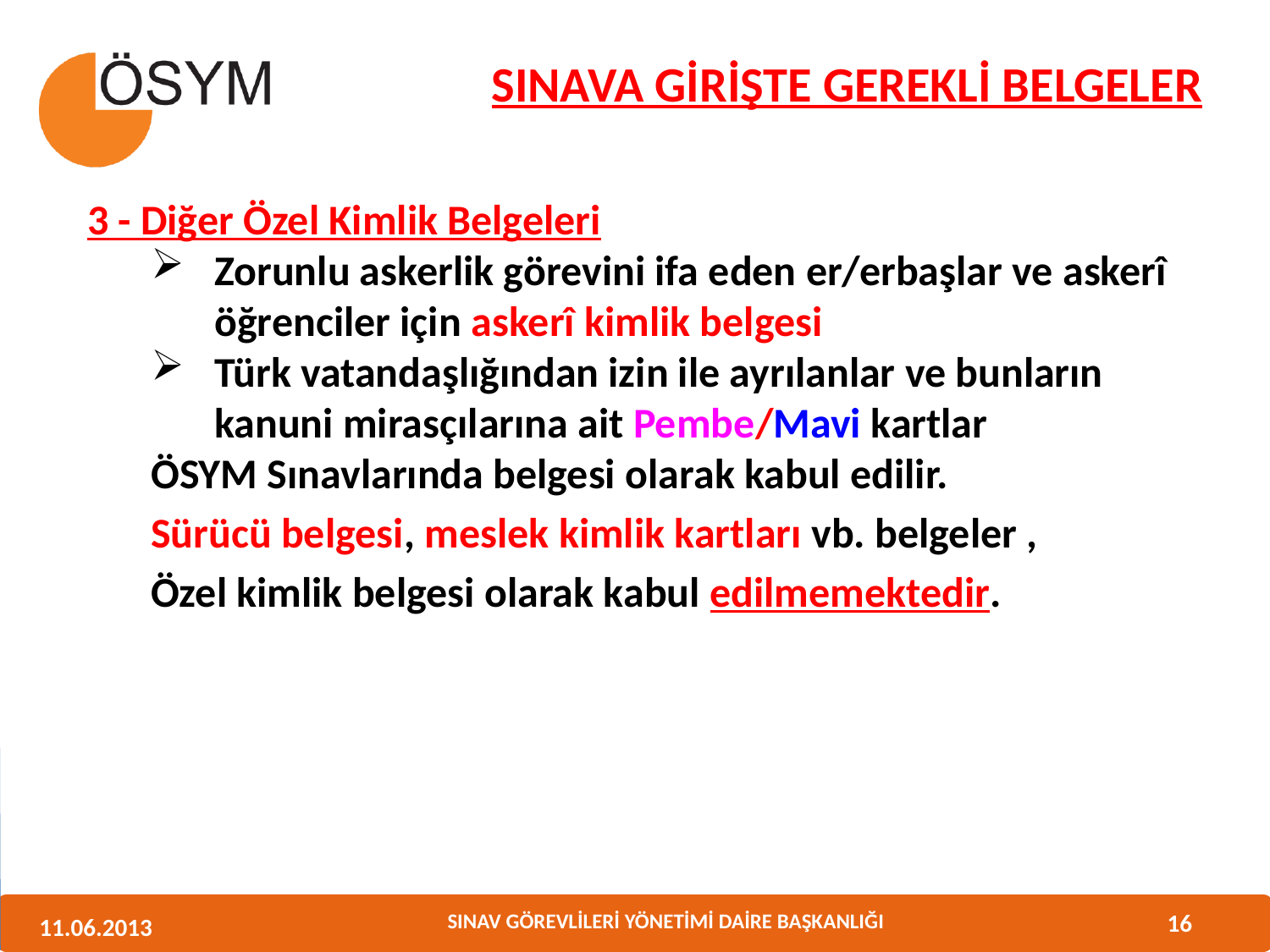

SINAVA GİRİŞTE GEREKLİ BELGELER
3 - Diğer Özel Kimlik Belgeleri
Zorunlu askerlik görevini ifa eden er/erbaşlar ve askerî öğrenciler için askerî kimlik belgesi
Türk vatandaşlığından izin ile ayrılanlar ve bunların kanuni mirasçılarına ait Pembe/Mavi kartlar
ÖSYM Sınavlarında belgesi olarak kabul edilir.
Sürücü belgesi, meslek kimlik kartları vb. belgeler ,
Özel kimlik belgesi olarak kabul edilmemektedir.

16
11.06.2013